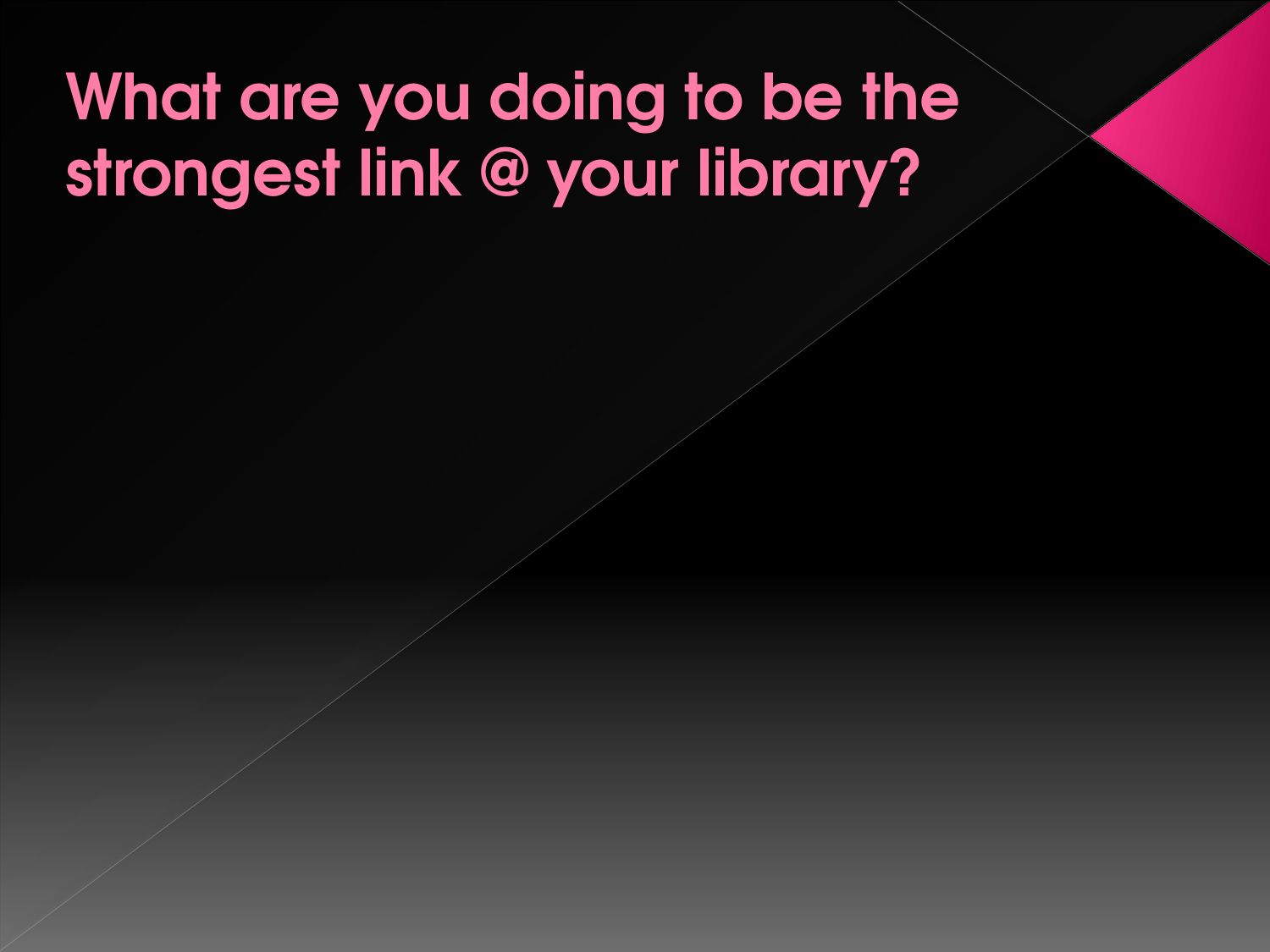

# What are you doing to be the strongest link @ your library?